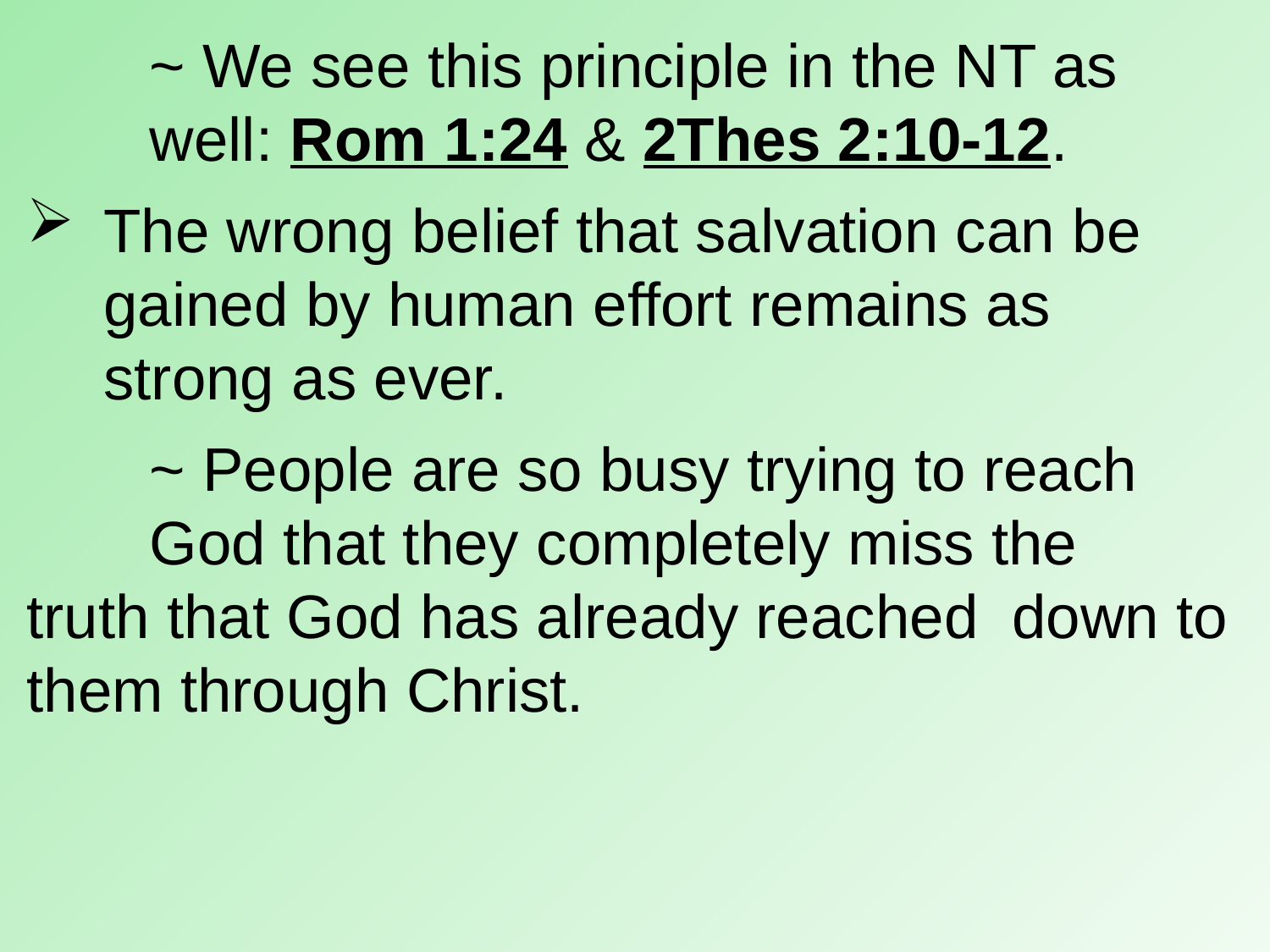

~ We see this principle in the NT as 							well: Rom 1:24 & 2Thes 2:10-12.
The wrong belief that salvation can be gained by human effort remains as strong as ever.
		~ People are so busy trying to reach 						God that they completely miss the 						truth that God has already reached 						down to them through Christ.